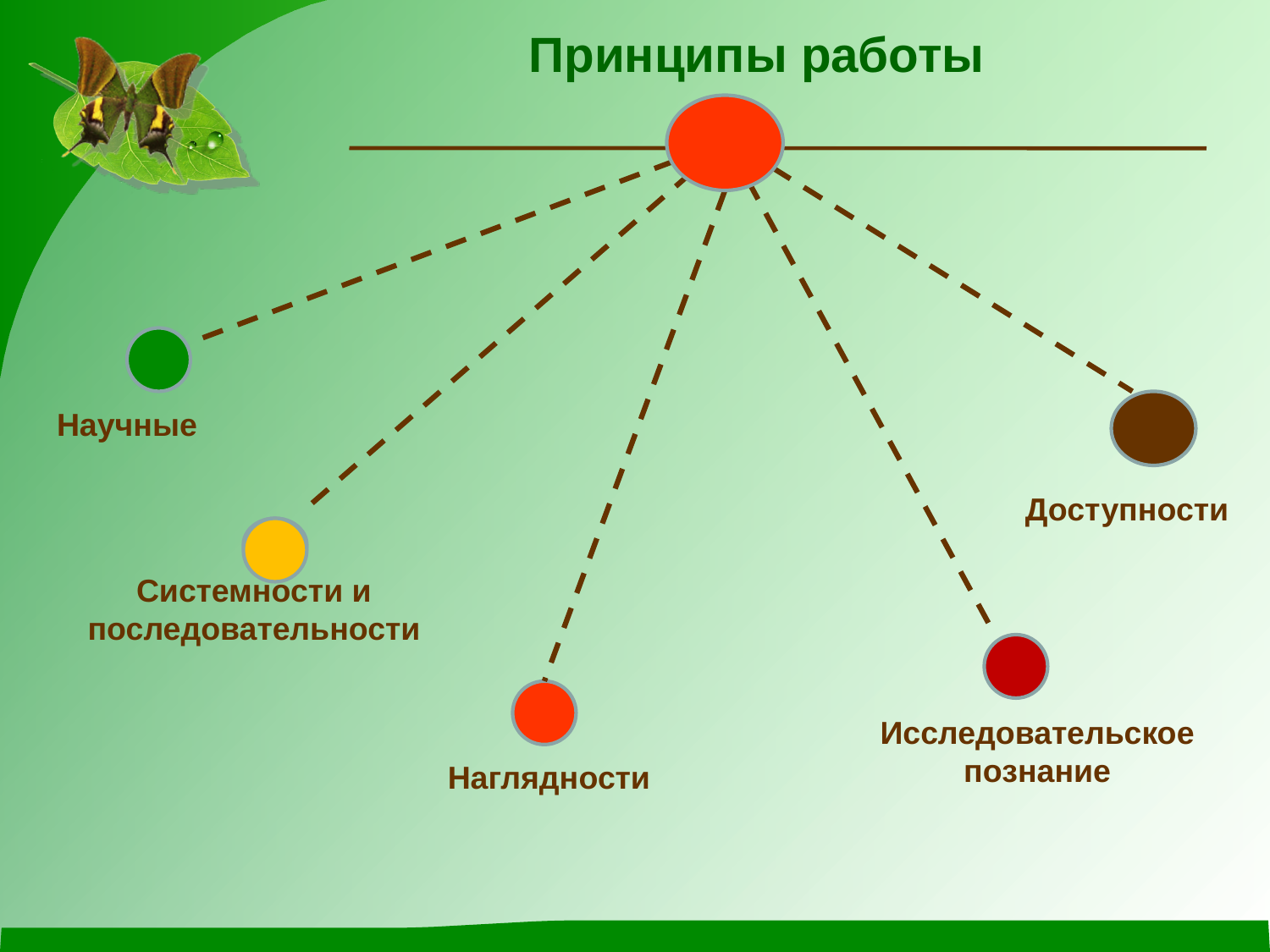

Принципы работы

Научные

Доступности

Системности и последовательности

Исследовательское познание

Наглядности